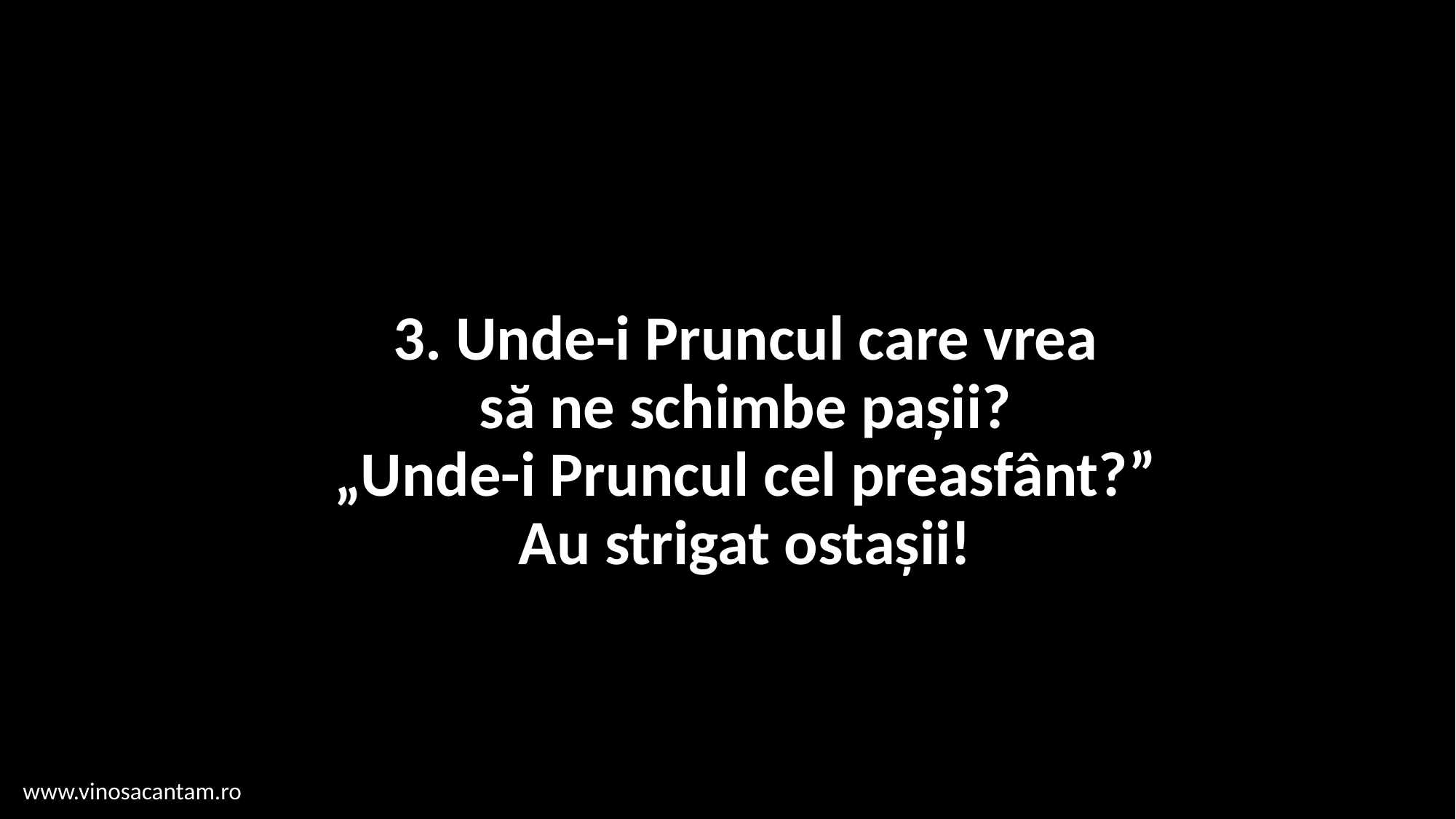

# 3. Unde-i Pruncul care vrea să ne schimbe pașii? „Unde-i Pruncul cel preasfânt?” Au strigat ostașii!
www.vinosacantam.ro